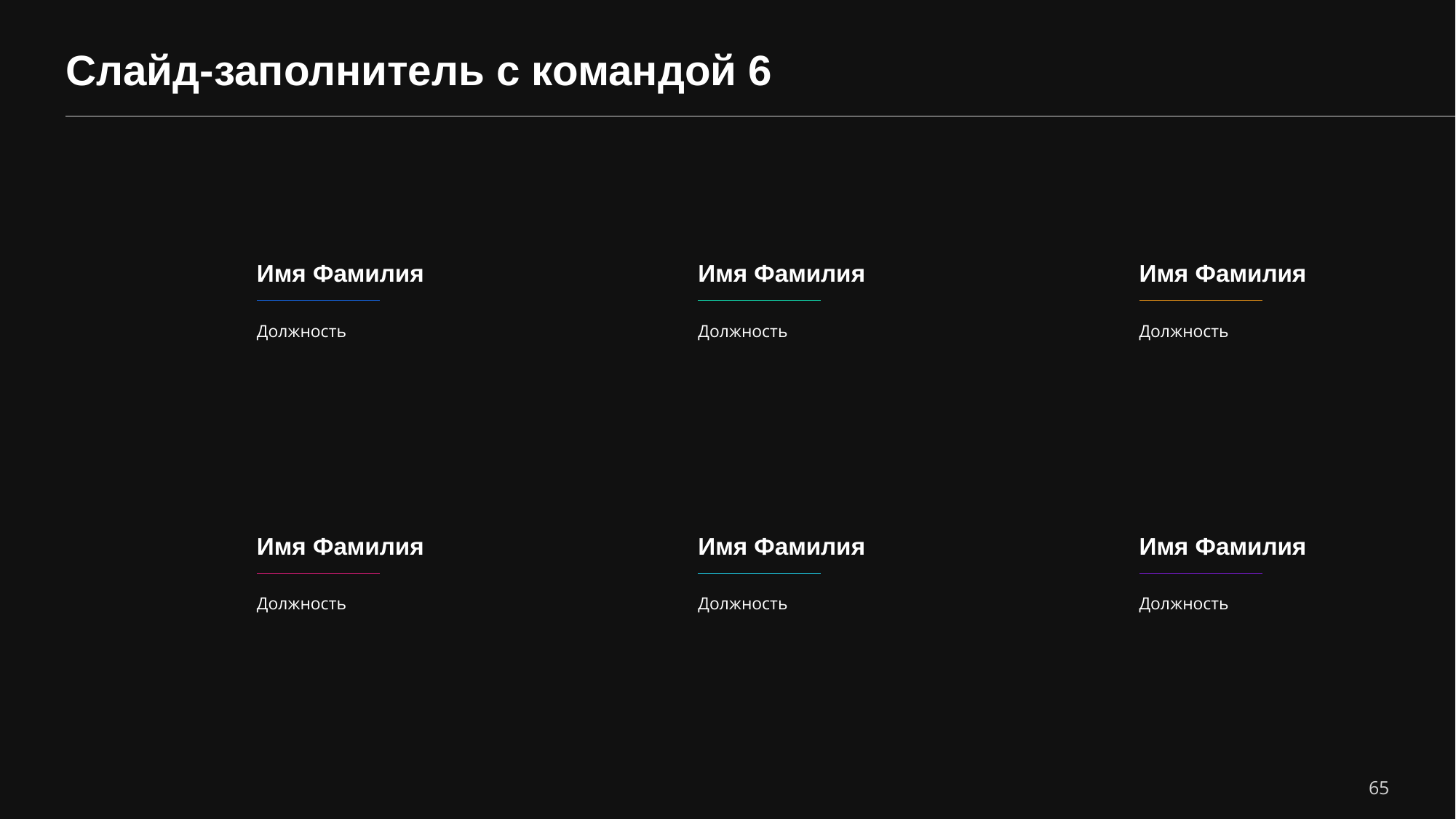

# Слайд-заполнитель с командой 6

Имя Фамилия
Должность
Имя Фамилия
Должность
Имя Фамилия
Должность

Имя Фамилия
Должность
Имя Фамилия
Должность
Имя Фамилия
Должность
65